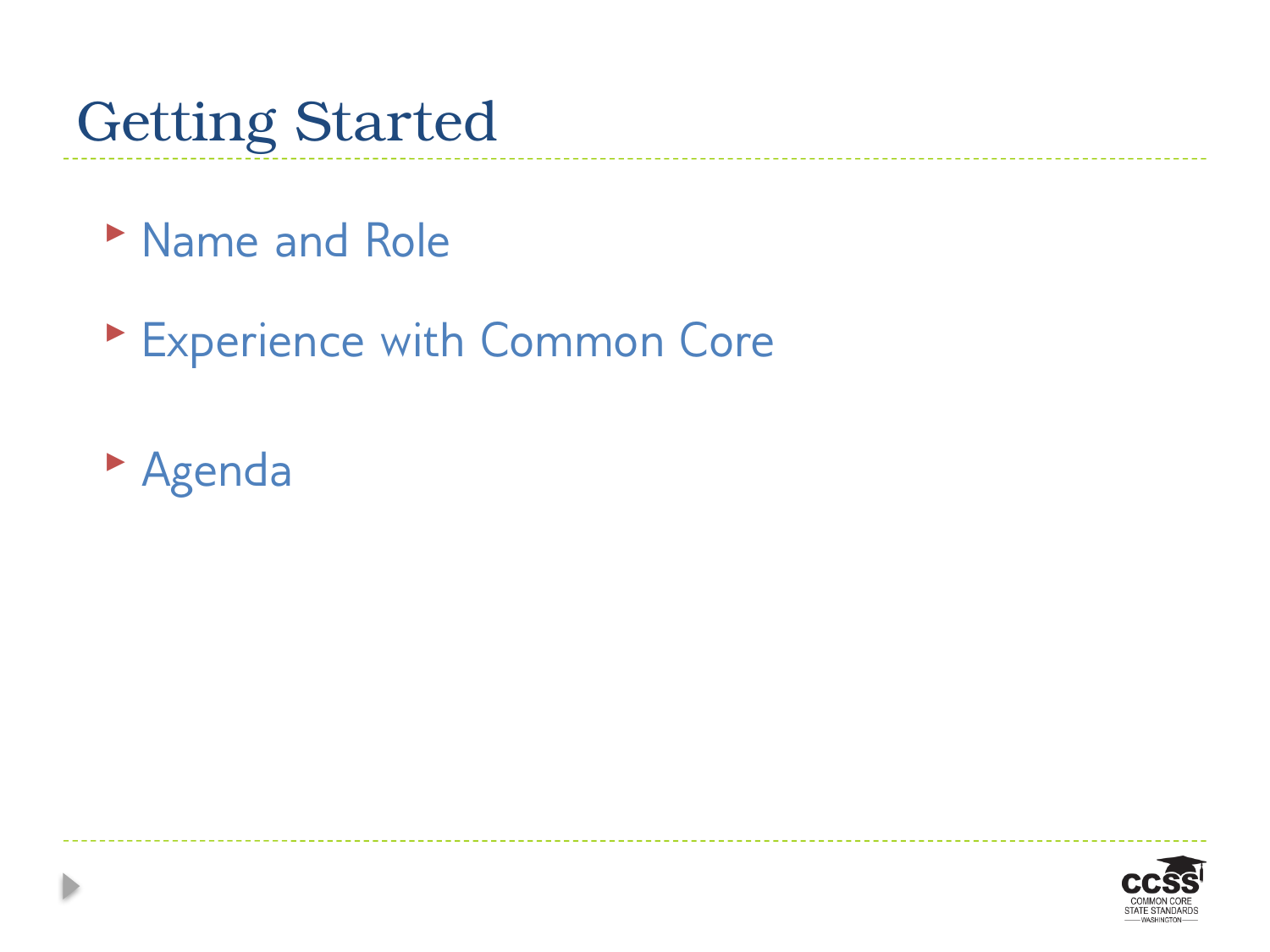

# Getting Started
Name and Role
Experience with Common Core

Agenda